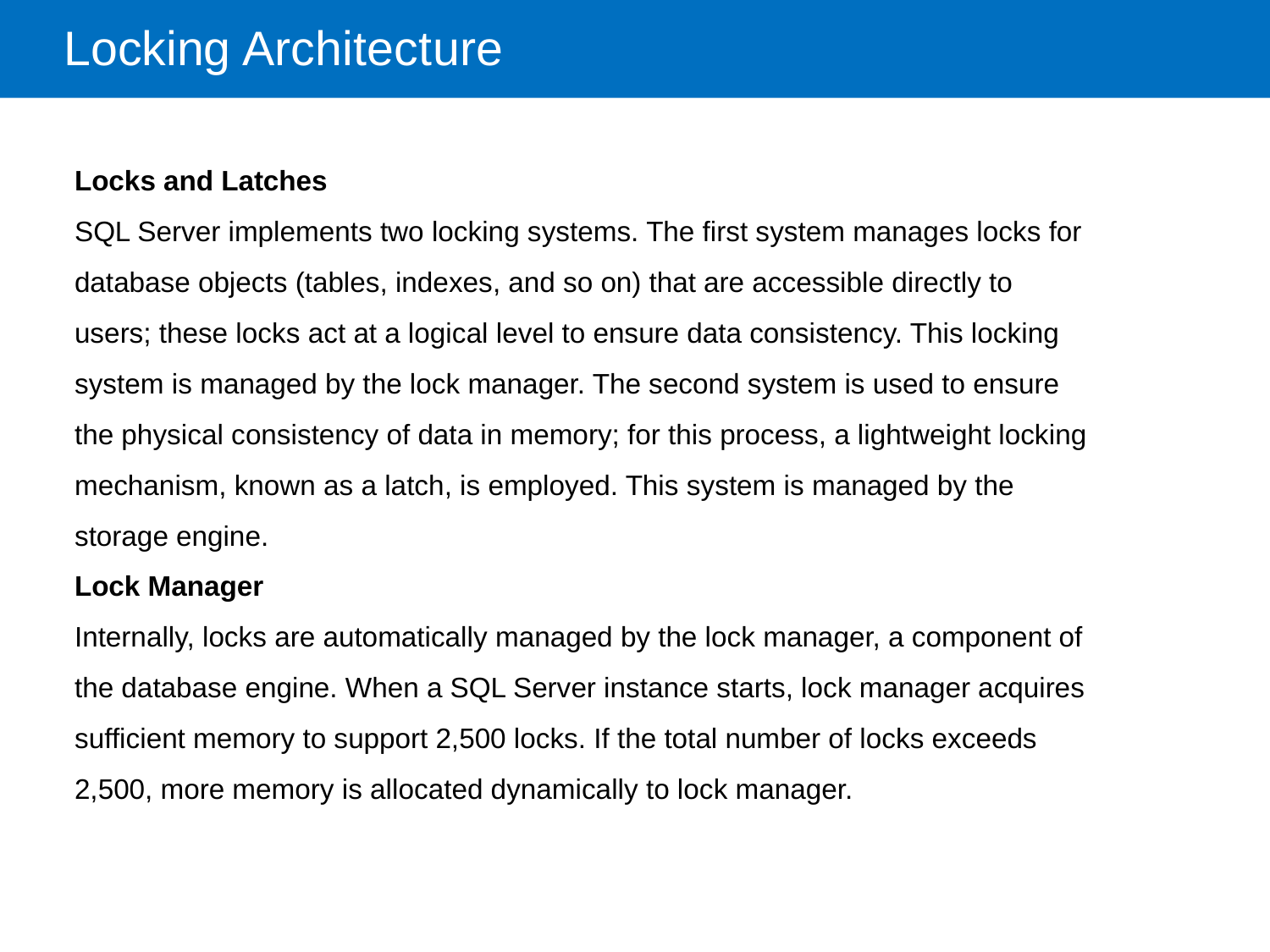

# Locking Architecture
Locks and Latches
SQL Server implements two locking systems. The first system manages locks for database objects (tables, indexes, and so on) that are accessible directly to users; these locks act at a logical level to ensure data consistency. This locking system is managed by the lock manager. The second system is used to ensure the physical consistency of data in memory; for this process, a lightweight locking mechanism, known as a latch, is employed. This system is managed by the storage engine.
Lock Manager
Internally, locks are automatically managed by the lock manager, a component of the database engine. When a SQL Server instance starts, lock manager acquires sufficient memory to support 2,500 locks. If the total number of locks exceeds 2,500, more memory is allocated dynamically to lock manager.